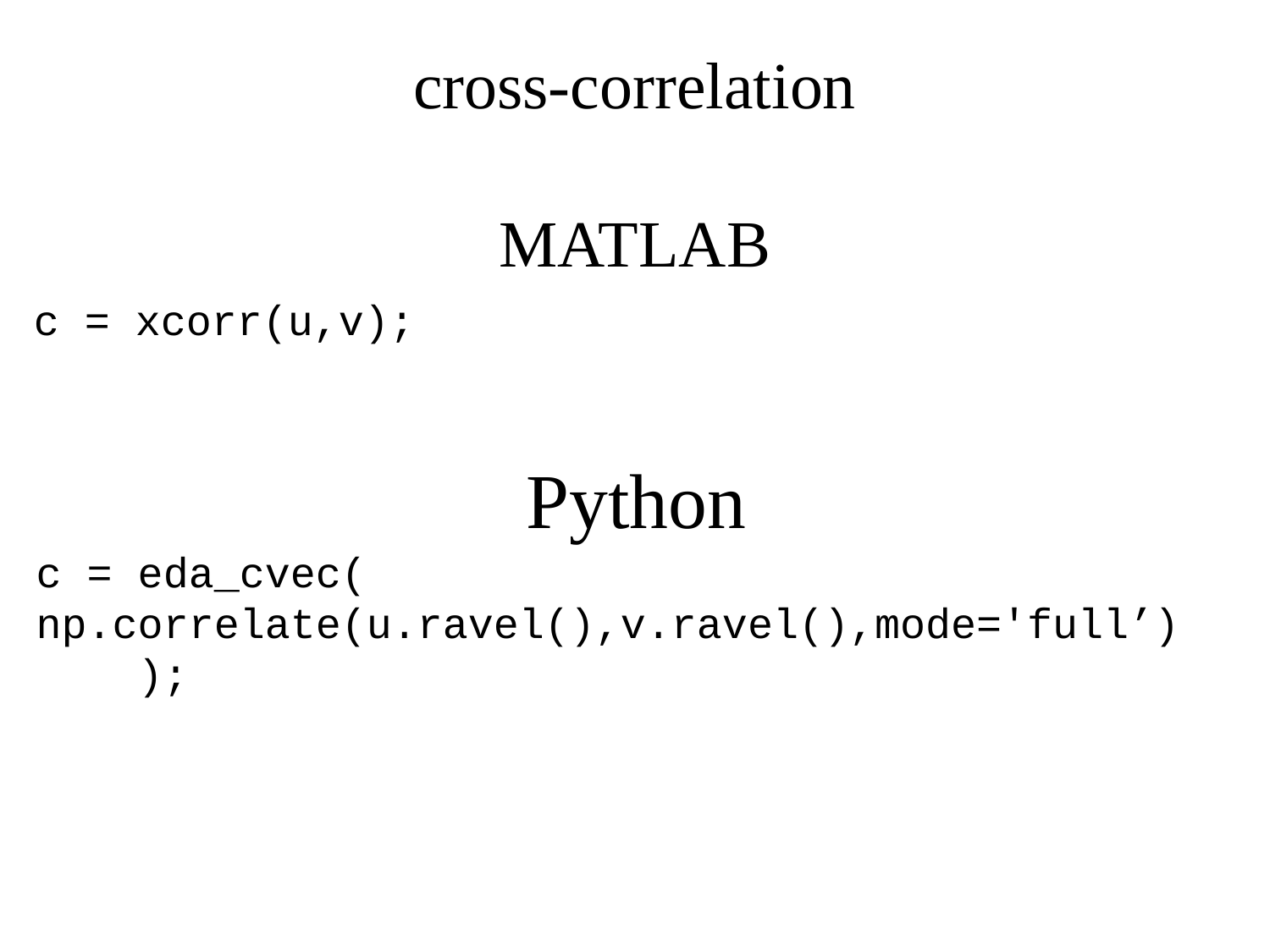

# cross-correlation MATLAB
c = xcorr(u,v);
Python
c = eda_cvec(
np.correlate(u.ravel(),v.ravel(),mode='full’)
    );